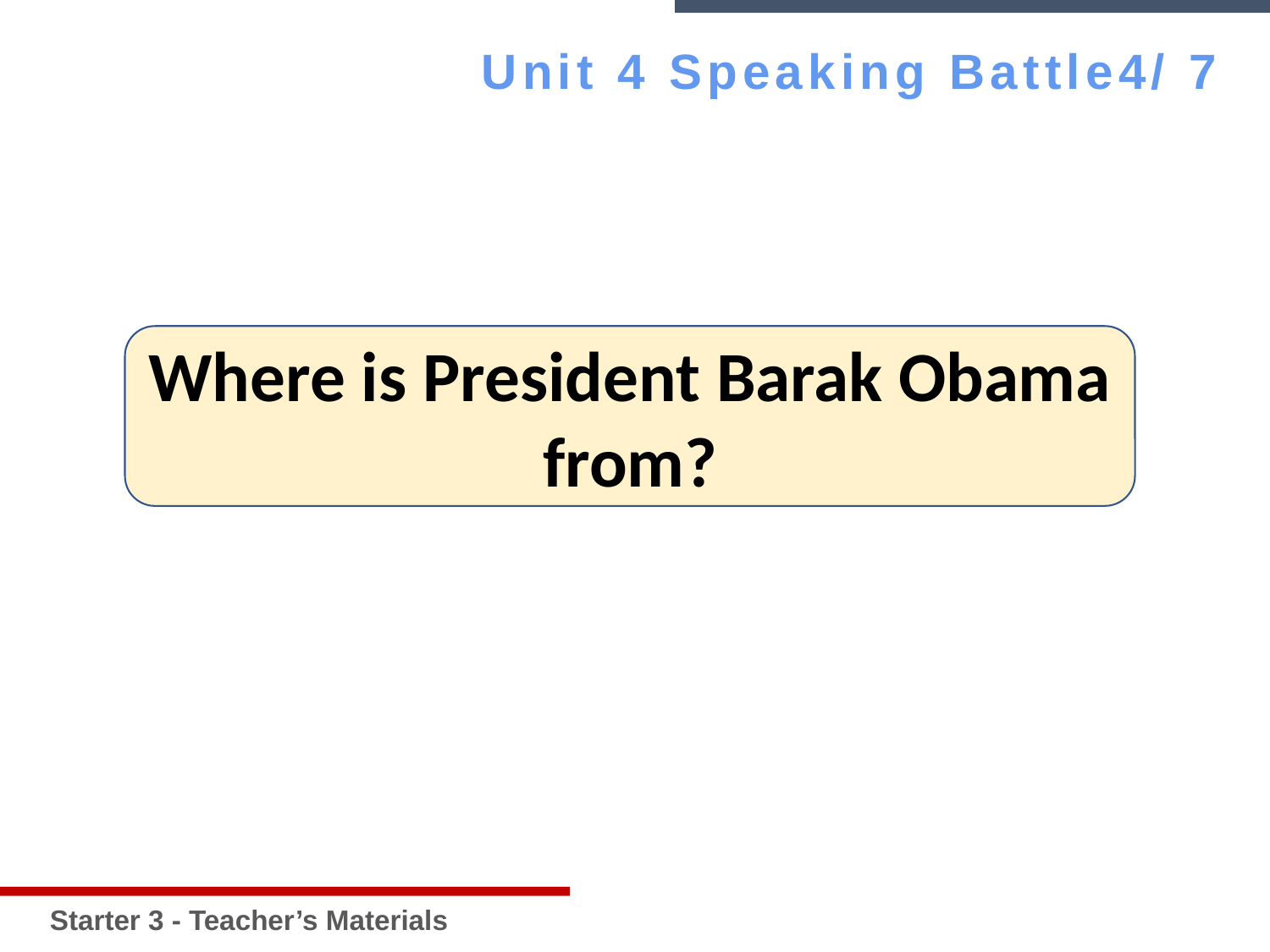

Starter 3 - Teacher’s Materials
Unit 4 Speaking Battle4/ 7
Where is President Barak Obama from?